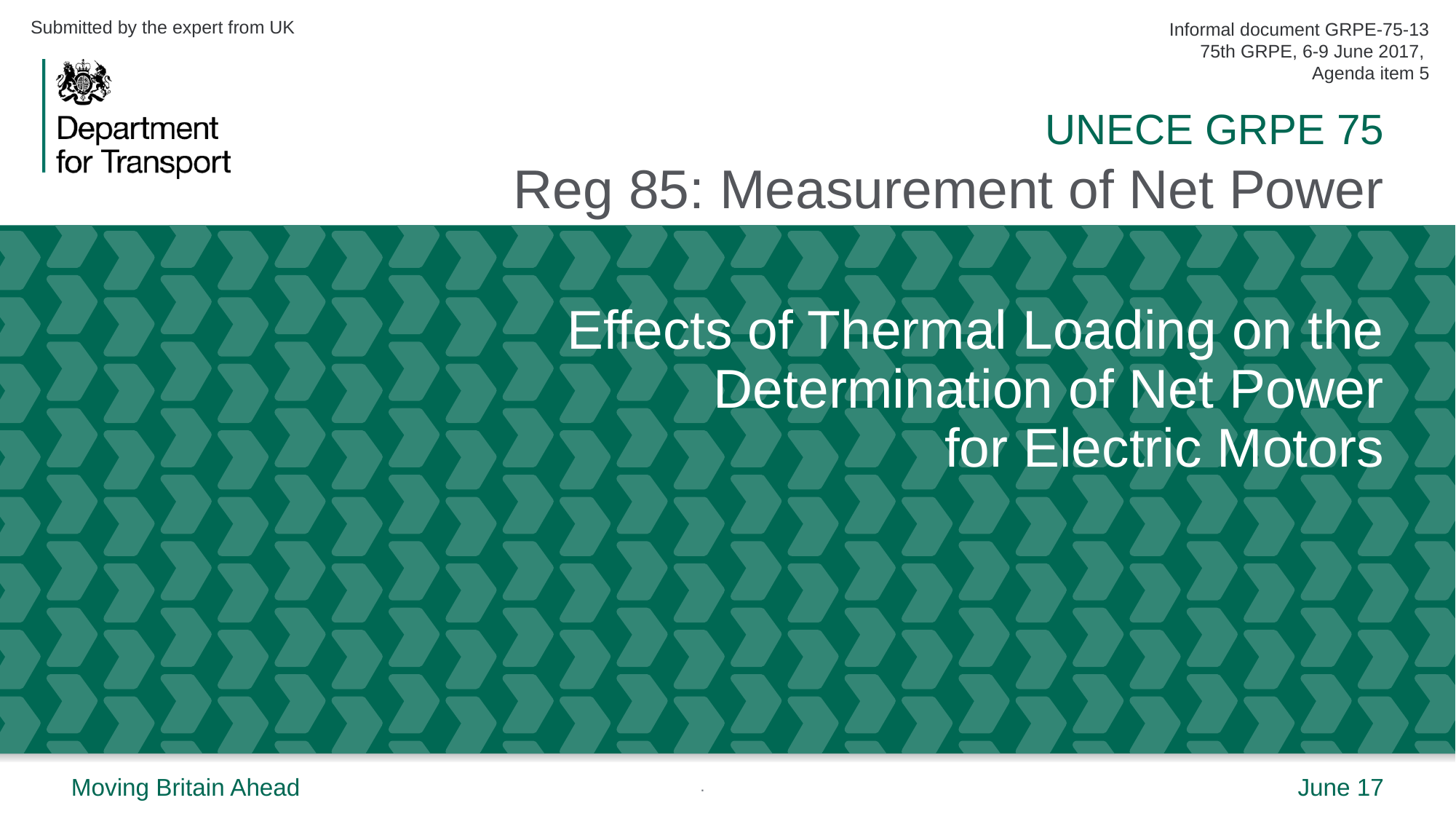

Submitted by the expert from UK
# UNECE GRPE 75
Reg 85: Measurement of Net Power
Effects of Thermal Loading on the Determination of Net Power
for Electric Motors
June 17
.
GRPE 75: Determination of Net Power
1